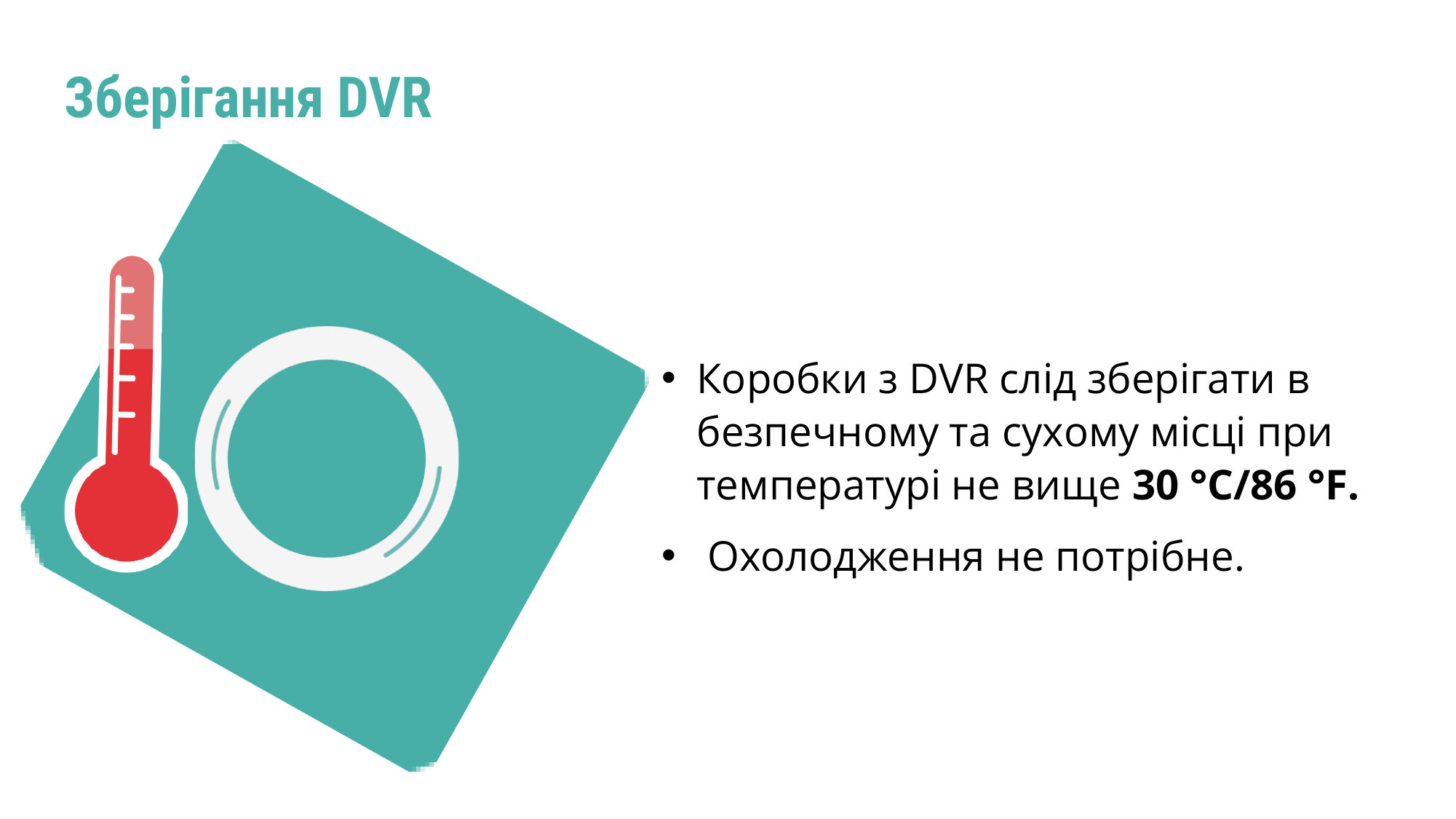

Зберігання DVR

Коробки з DVR слід зберігати в безпечному та сухому місці при температурі не вище 30 °C/86 °F.
 Охолодження не потрібне.